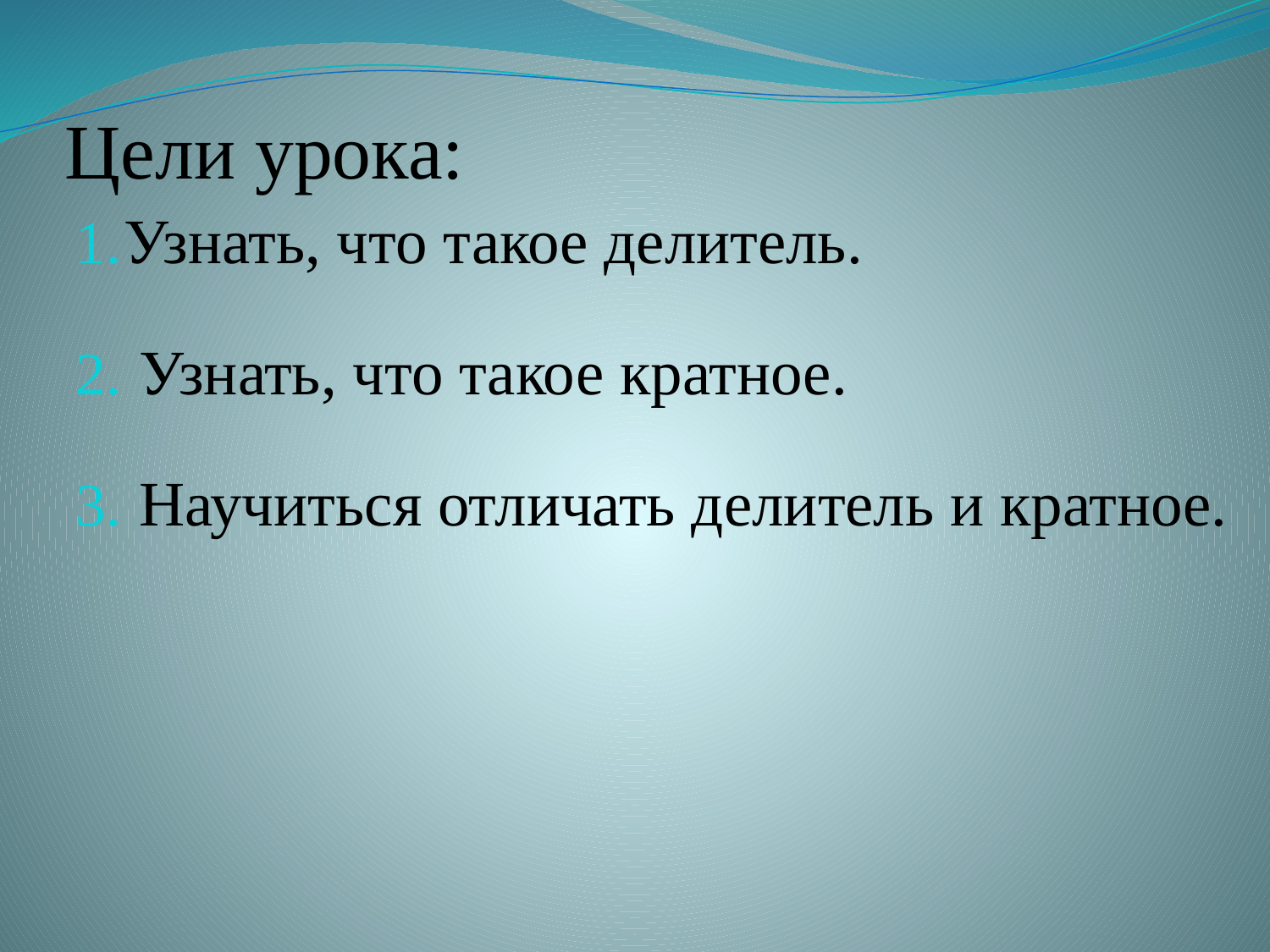

# Цели урока:
Узнать, что такое делитель.
 Узнать, что такое кратное.
 Научиться отличать делитель и кратное.